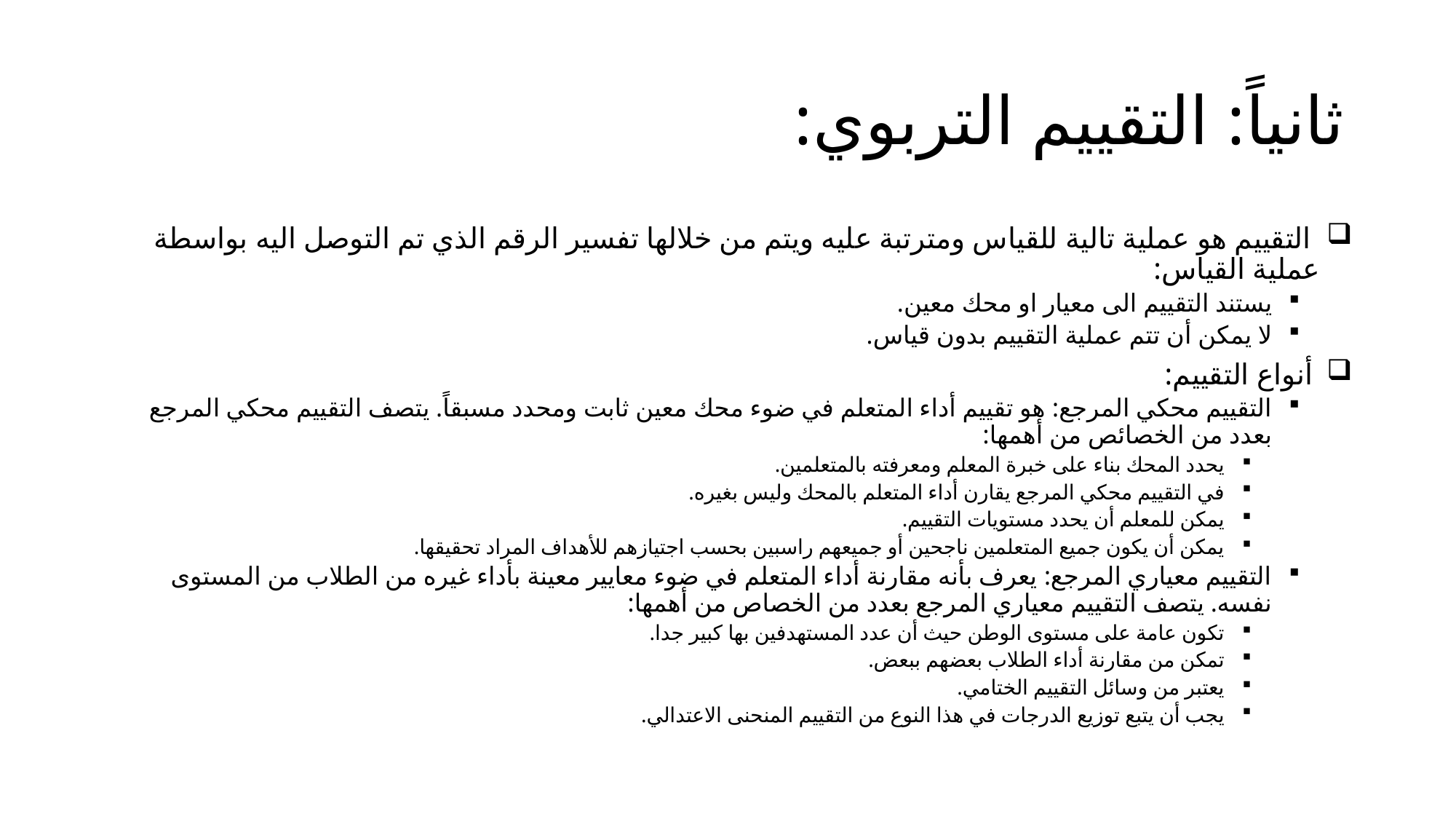

# ثانياً: التقييم التربوي:
 التقييم هو عملية تالية للقياس ومترتبة عليه ويتم من خلالها تفسير الرقم الذي تم التوصل اليه بواسطة عملية القياس:
يستند التقييم الى معيار او محك معين.
لا يمكن أن تتم عملية التقييم بدون قياس.
 أنواع التقييم:
التقييم محكي المرجع: هو تقييم أداء المتعلم في ضوء محك معين ثابت ومحدد مسبقاً. يتصف التقييم محكي المرجع بعدد من الخصائص من أهمها:
يحدد المحك بناء على خبرة المعلم ومعرفته بالمتعلمين.
في التقييم محكي المرجع يقارن أداء المتعلم بالمحك وليس بغيره.
يمكن للمعلم أن يحدد مستويات التقييم.
يمكن أن يكون جميع المتعلمين ناجحين أو جميعهم راسبين بحسب اجتيازهم للأهداف المراد تحقيقها.
التقييم معياري المرجع: يعرف بأنه مقارنة أداء المتعلم في ضوء معايير معينة بأداء غيره من الطلاب من المستوى نفسه. يتصف التقييم معياري المرجع بعدد من الخصاص من أهمها:
تكون عامة على مستوى الوطن حيث أن عدد المستهدفين بها كبير جدا.
تمكن من مقارنة أداء الطلاب بعضهم ببعض.
يعتبر من وسائل التقييم الختامي.
يجب أن يتبع توزيع الدرجات في هذا النوع من التقييم المنحنى الاعتدالي.